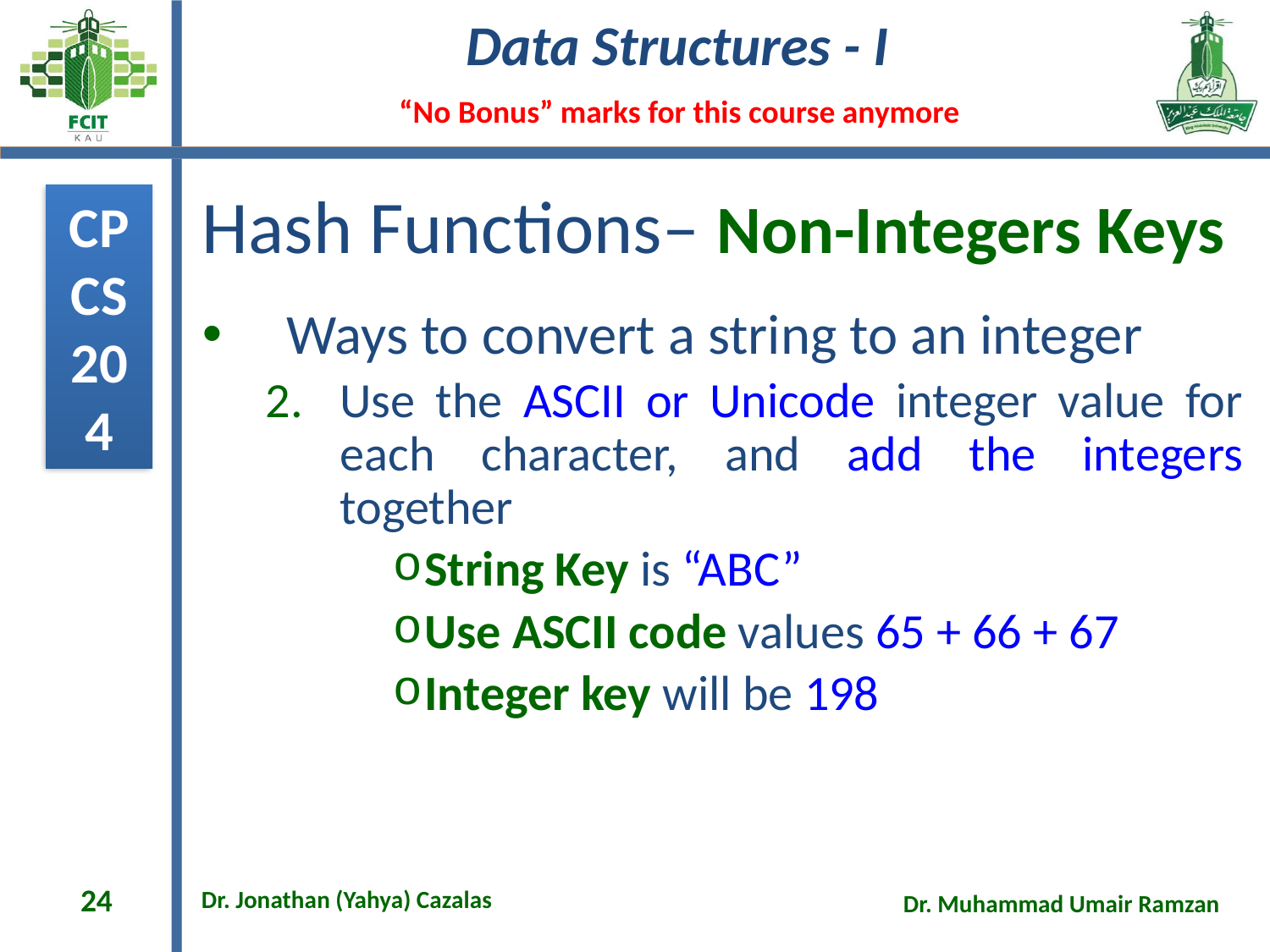

# Hash Functions– Non-Integers Keys
Ways to convert a string to an integer
Use the ASCII or Unicode integer value for each character, and add the integers together
String Key is “ABC”
Use ASCII code values 65 + 66 + 67
Integer key will be 198

24